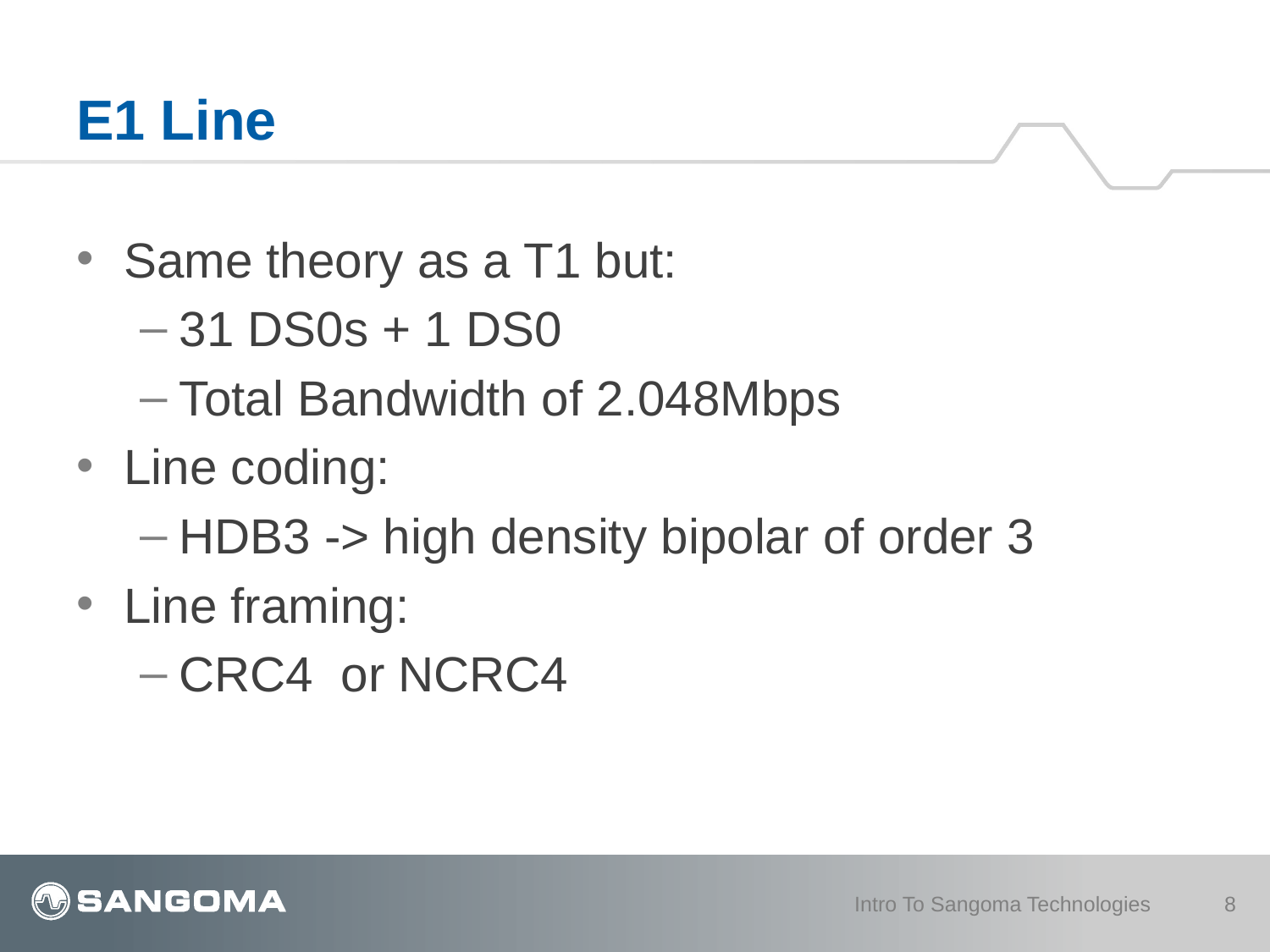

# E1 Line
Same theory as a T1 but:
31 DS0s + 1 DS0
Total Bandwidth of 2.048Mbps
Line coding:
HDB3 -> high density bipolar of order 3
Line framing:
CRC4  or NCRC4

Intro To Sangoma Technologies
8